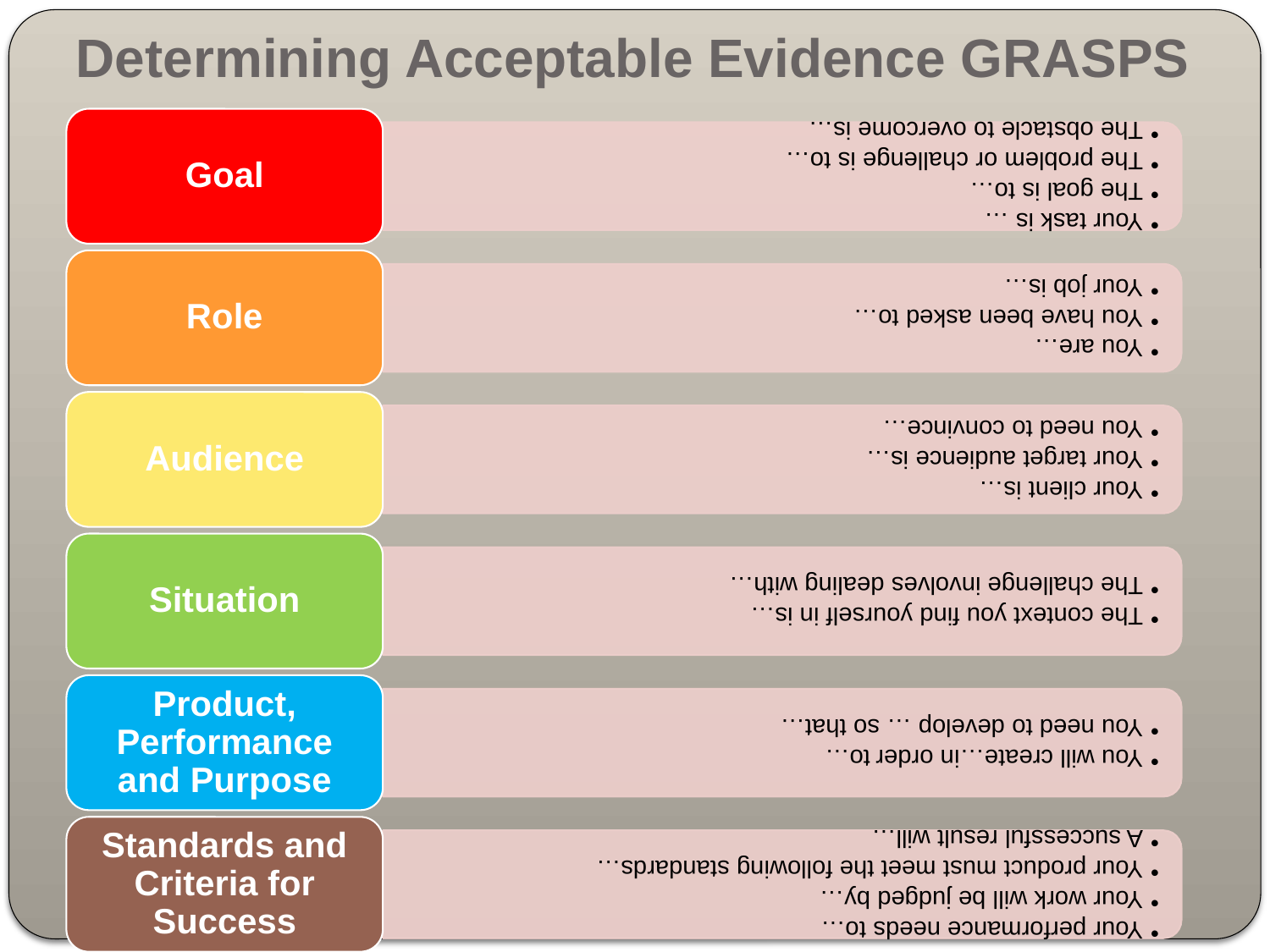

# Determining Acceptable Evidence GRASPS
Your task is …
The goal is to…
The problem or challenge is to…
The obstacle to overcome is…
Goal
You are…
You have been asked to…
Your job is…
Role
Your client is…
Your target audience is…
You need to convince…
Audience
The context you find yourself in is…
The challenge involves dealing with…
Situation
You will create…in order to…
You need to develop … so that…
Product, Performance and Purpose
Your performance needs to…
Your work will be judged by…
Your product must meet the following standards…
A successful result will…
Standards and Criteria for Success